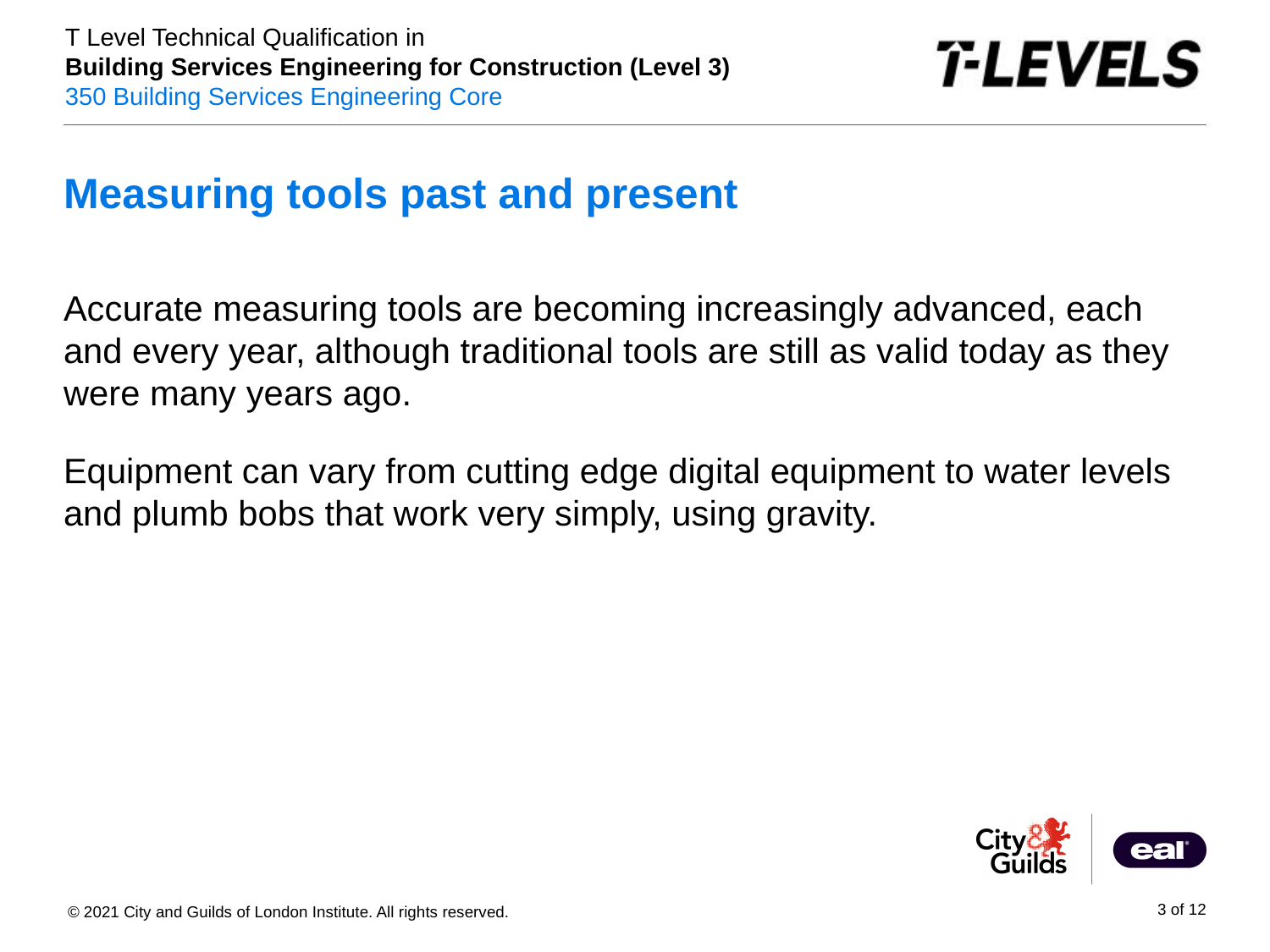

# Measuring tools past and present
Accurate measuring tools are becoming increasingly advanced, each and every year, although traditional tools are still as valid today as they were many years ago.
Equipment can vary from cutting edge digital equipment to water levels and plumb bobs that work very simply, using gravity.